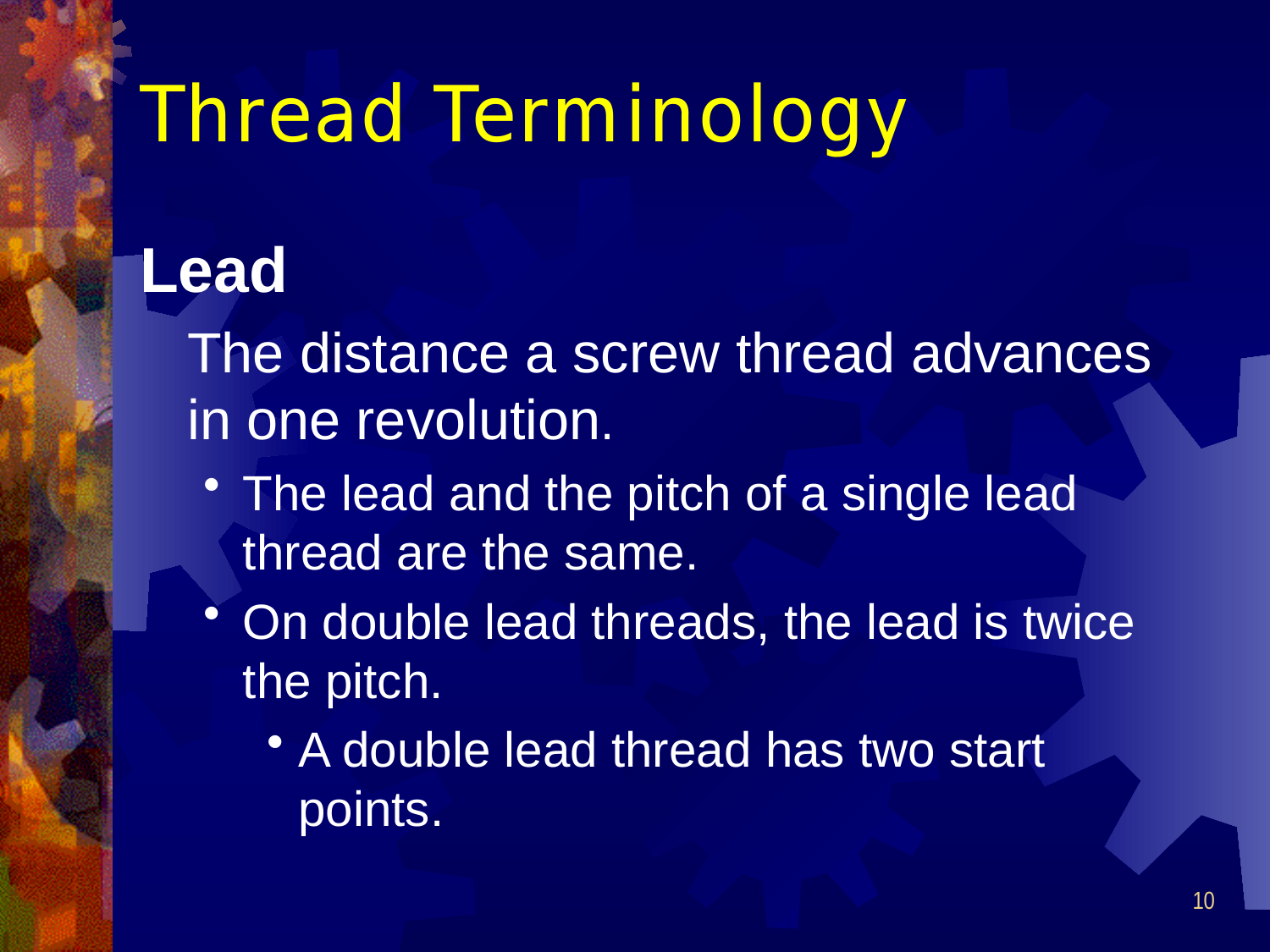

# Thread Terminology
Lead
	The distance a screw thread advances in one revolution.
The lead and the pitch of a single lead thread are the same.
On double lead threads, the lead is twice the pitch.
A double lead thread has two start points.
10